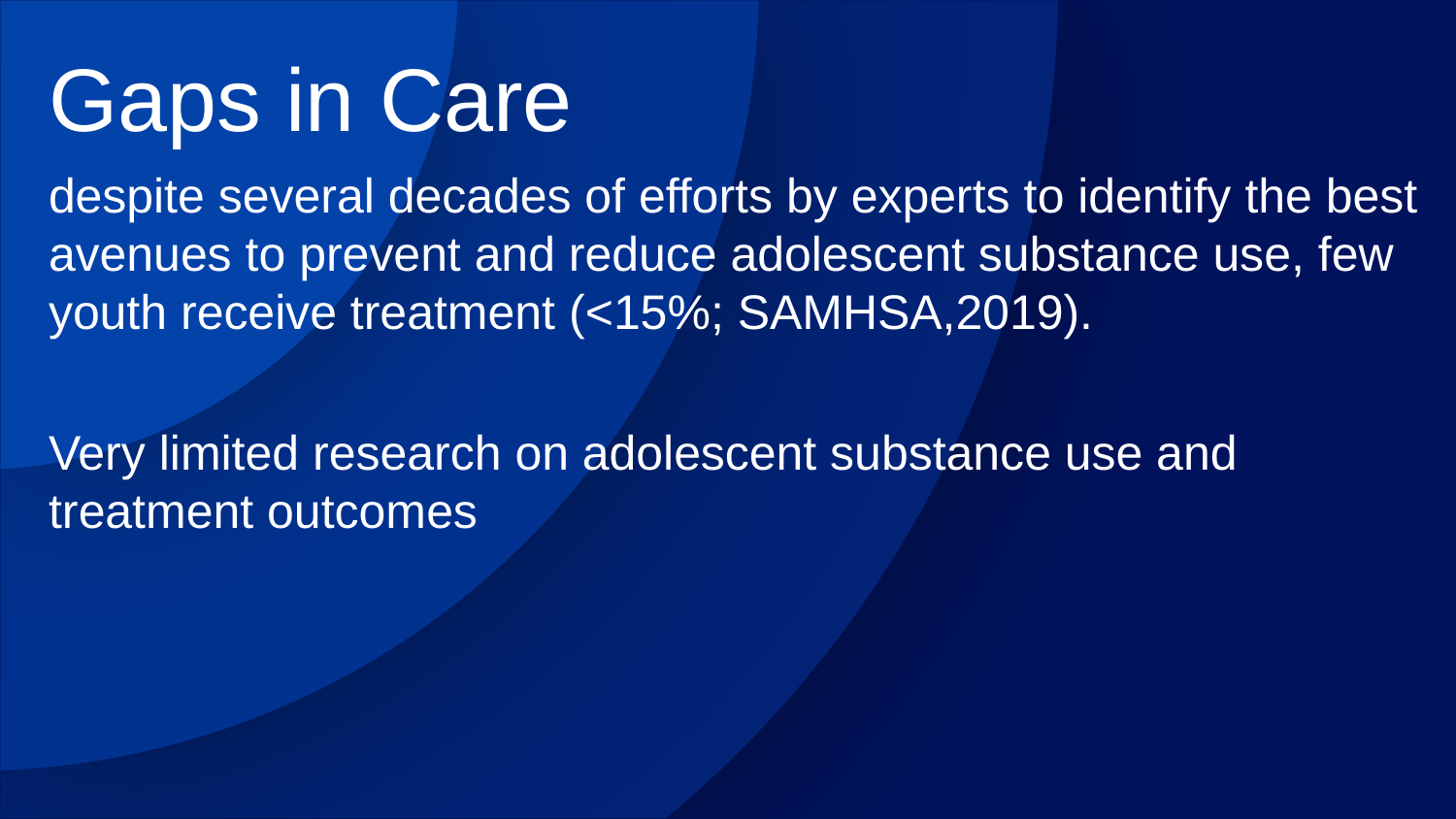

Gaps in Care
despite several decades of efforts by experts to identify the best avenues to prevent and reduce adolescent substance use, few youth receive treatment (<15%; SAMHSA,2019).

Very limited research on adolescent substance use and treatment outcomes